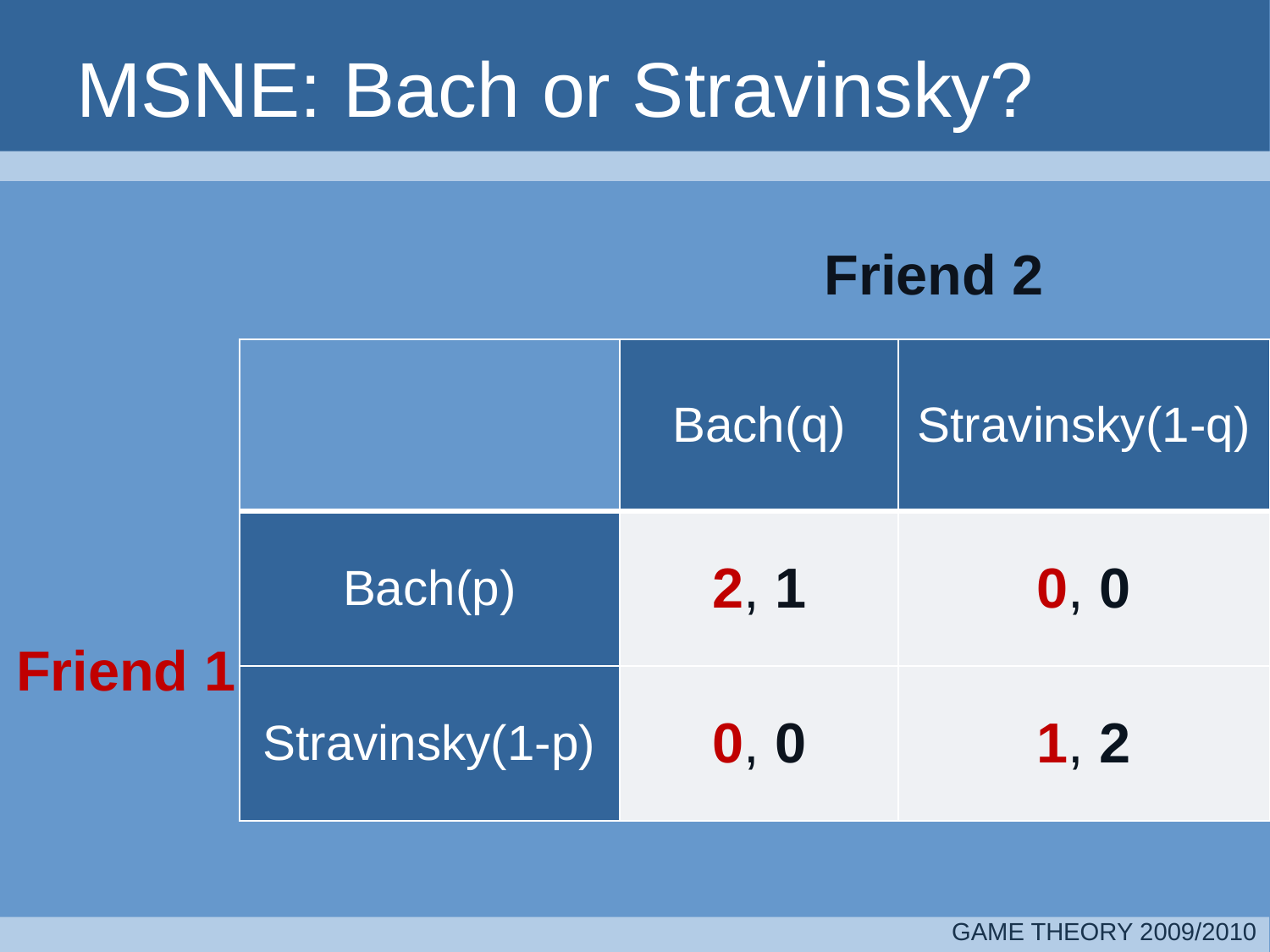

# MSNE: Bach or Stravinsky?
Friend 2
|  | Bach(q) | Stravinsky(1-q) |
| --- | --- | --- |
| Bach(p) | 2, 1 | 0, 0 |
| Stravinsky(1-p) | 0, 0 | 1, 2 |
Friend 1
GAME THEORY 2009/2010